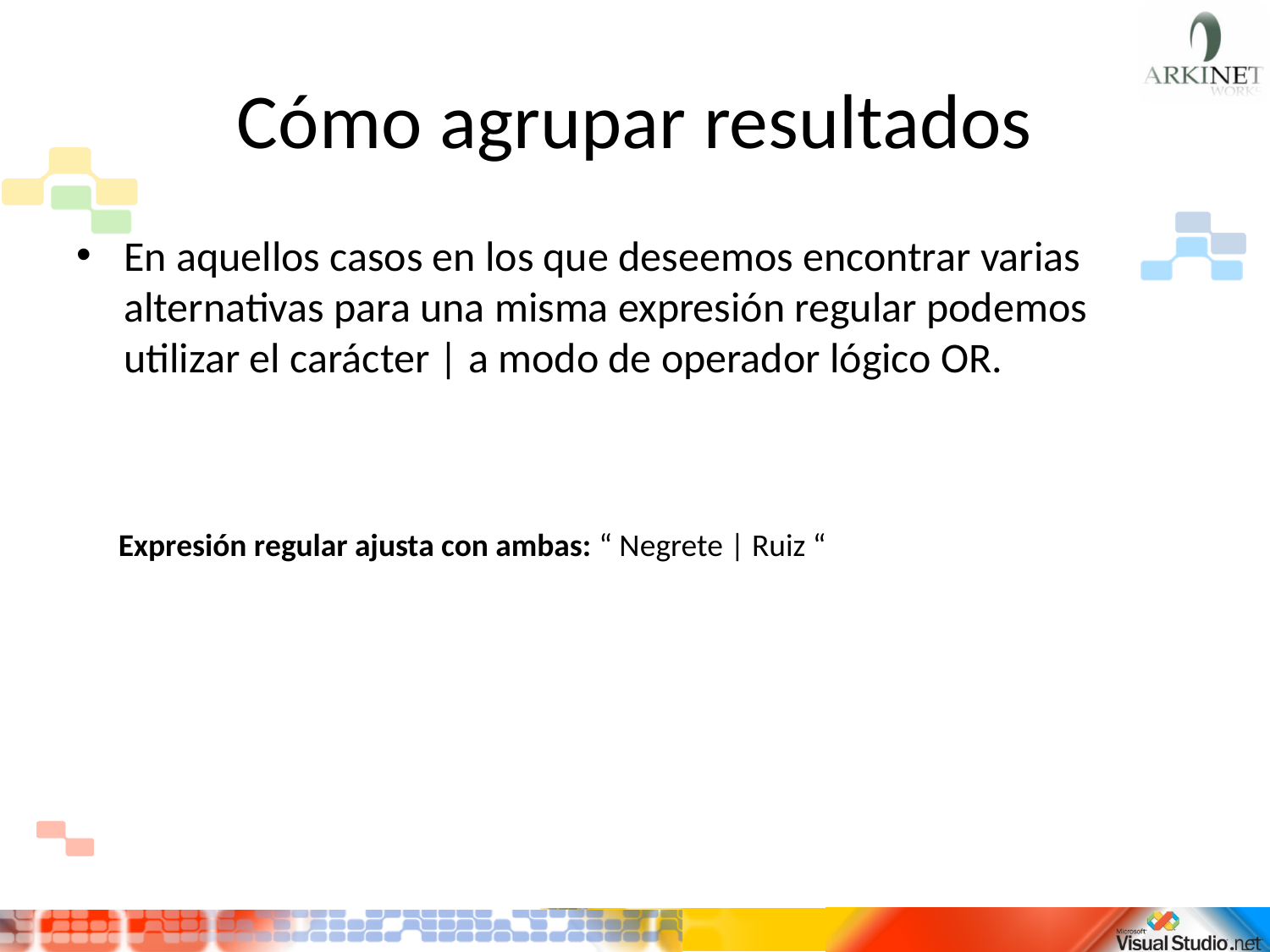

# Cómo agrupar resultados
En aquellos casos en los que deseemos encontrar varias alternativas para una misma expresión regular podemos utilizar el carácter | a modo de operador lógico OR.
Expresión regular ajusta con ambas: “ Negrete | Ruiz “